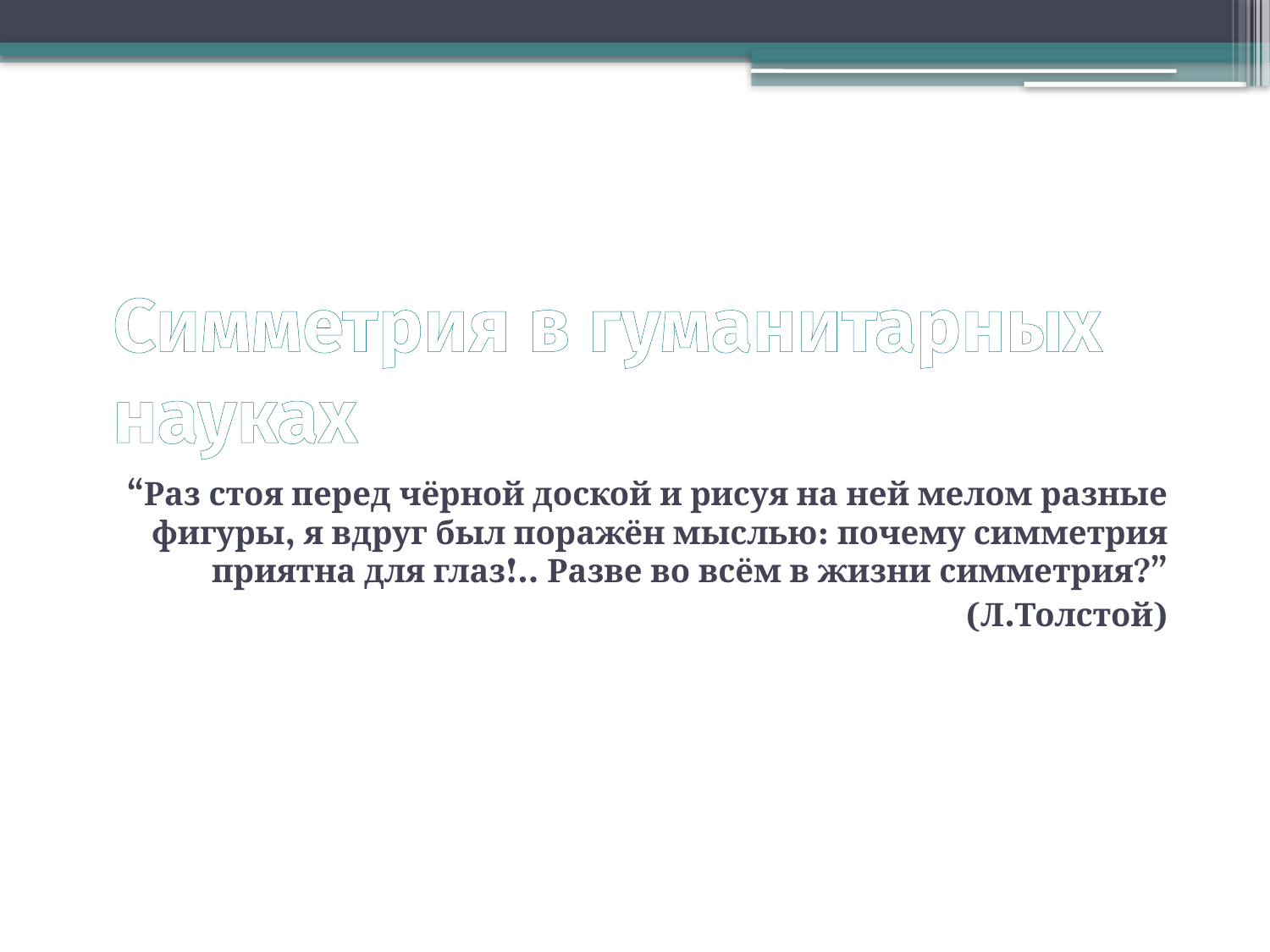

# Симметрия в гуманитарных науках
“Раз стоя перед чёрной доской и рисуя на ней мелом разные фигуры, я вдруг был поражён мыслью: почему симметрия приятна для глаз!.. Разве во всём в жизни симметрия?”
(Л.Толстой)